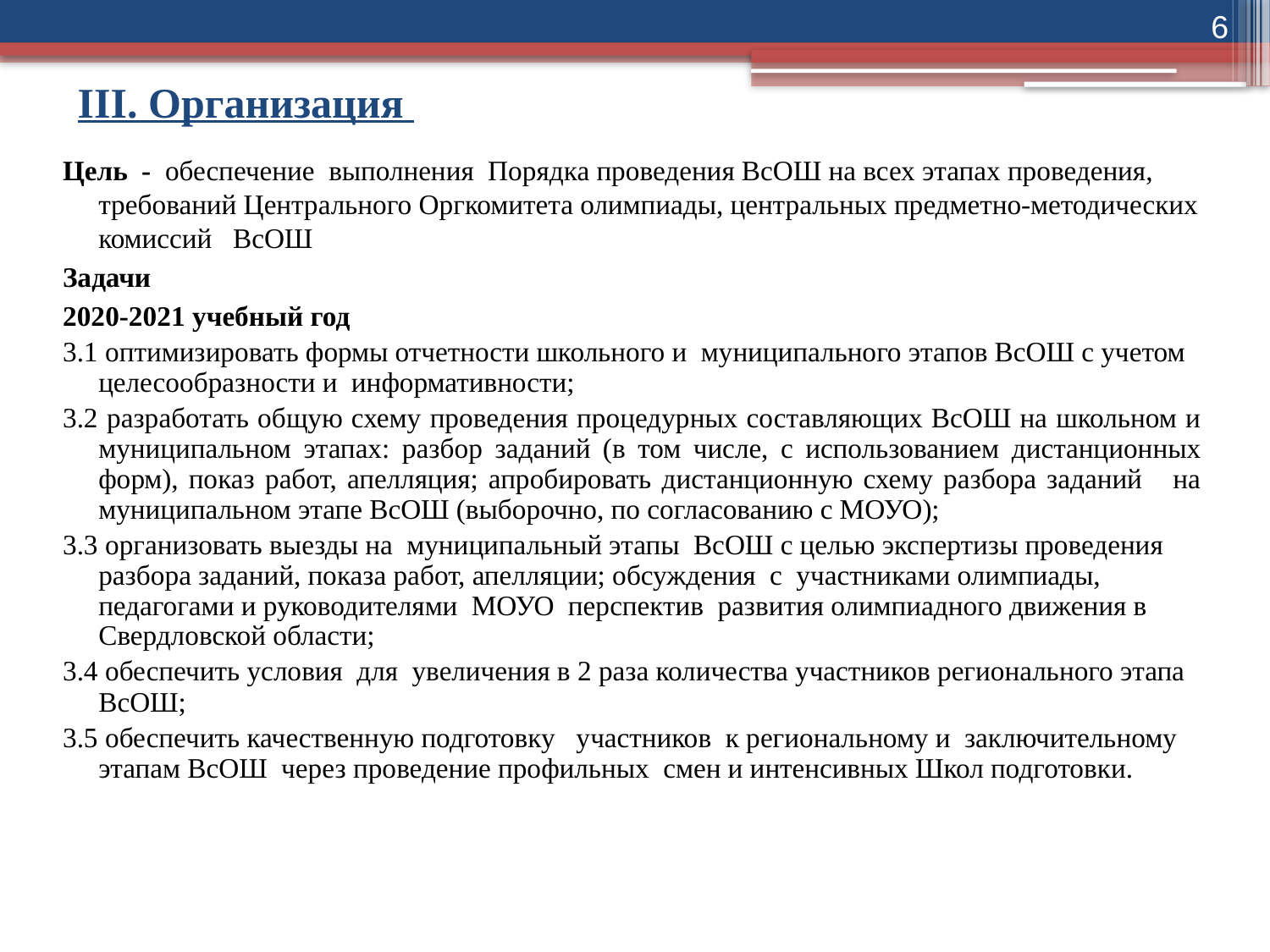

6
# III. Организация
Цель  -  обеспечение  выполнения  Порядка проведения ВсОШ на всех этапах проведения,   требований Центрального Оргкомитета олимпиады, центральных предметно-методических комиссий   ВсОШ
Задачи
2020-2021 учебный год
3.1 оптимизировать формы отчетности школьного и  муниципального этапов ВсОШ с учетом целесообразности и  информативности;
3.2 разработать общую схему проведения процедурных составляющих ВсОШ на школьном и муниципальном этапах: разбор заданий (в том числе, с использованием дистанционных форм), показ работ, апелляция; апробировать дистанционную схему разбора заданий   на муниципальном этапе ВсОШ (выборочно, по согласованию с МОУО);
3.3 организовать выезды на  муниципальный этапы  ВсОШ с целью экспертизы проведения разбора заданий, показа работ, апелляции; обсуждения  с  участниками олимпиады, педагогами и руководителями  МОУО  перспектив  развития олимпиадного движения в Свердловской области;
3.4 обеспечить условия  для  увеличения в 2 раза количества участников регионального этапа ВсОШ;
3.5 обеспечить качественную подготовку   участников  к региональному и  заключительному этапам ВсОШ  через проведение профильных  смен и интенсивных Школ подготовки.